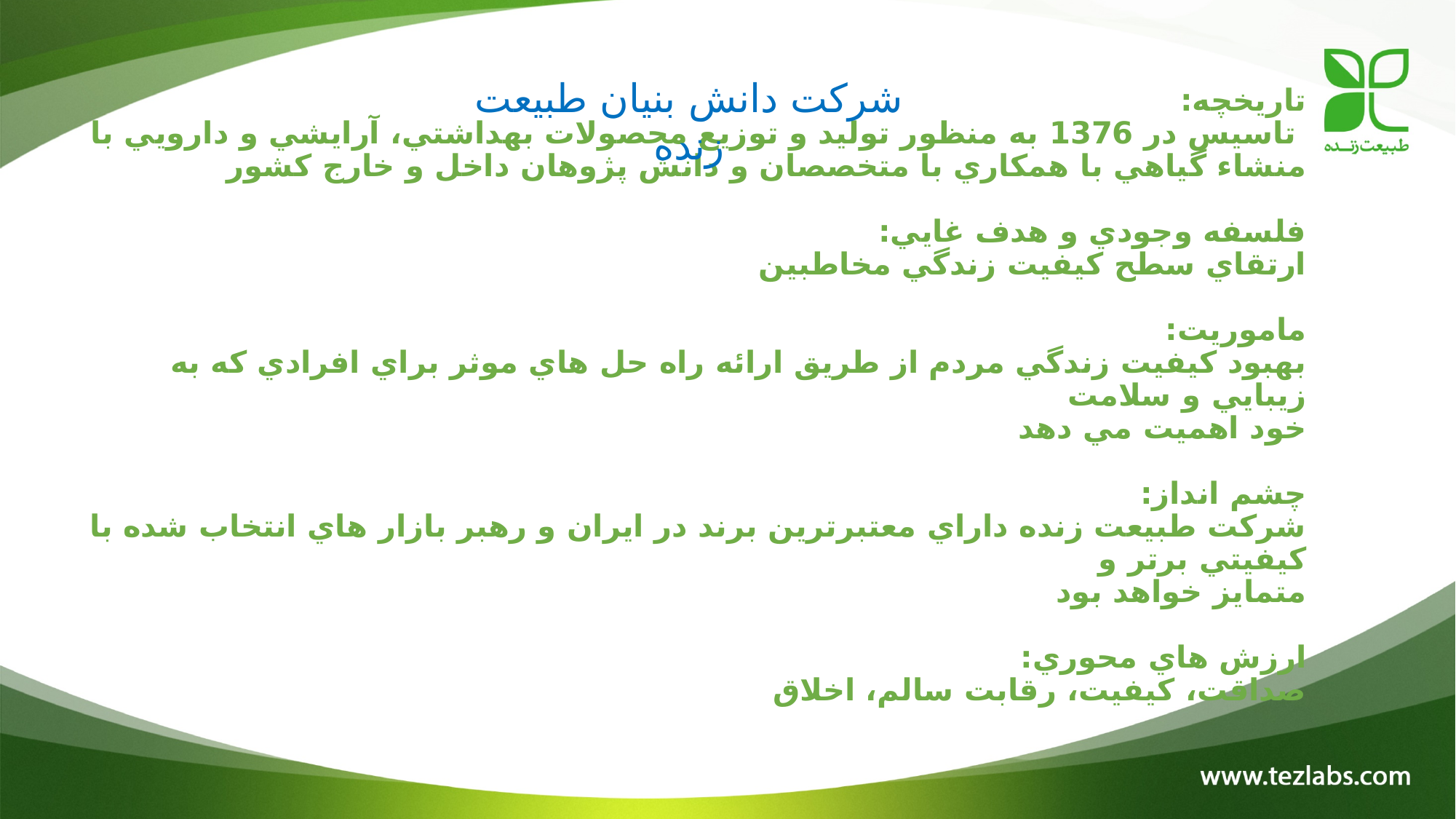

شرکت دانش بنيان طبيعت زنده
# تاريخچه: تاسيس در 1376 به منظور توليد و توزيع محصولات بهداشتي، آرايشي و دارويي با منشاء گياهي با همکاري با متخصصان و دانش پژوهان داخل و خارج کشور فلسفه وجودي و هدف غايي: ارتقاي سطح کيفيت زندگي مخاطبين ماموريت: بهبود کيفيت زندگي مردم از طريق ارائه راه حل هاي موثر براي افرادي که به زيبايي و سلامت خود اهميت مي دهد چشم انداز: شرکت طبيعت زنده داراي معتبرترين برند در ايران و رهبر بازار هاي انتخاب شده با کيفيتي برتر و متمايز خواهد بود ارزش هاي محوري: صداقت، کيفيت، رقابت سالم، اخلاق